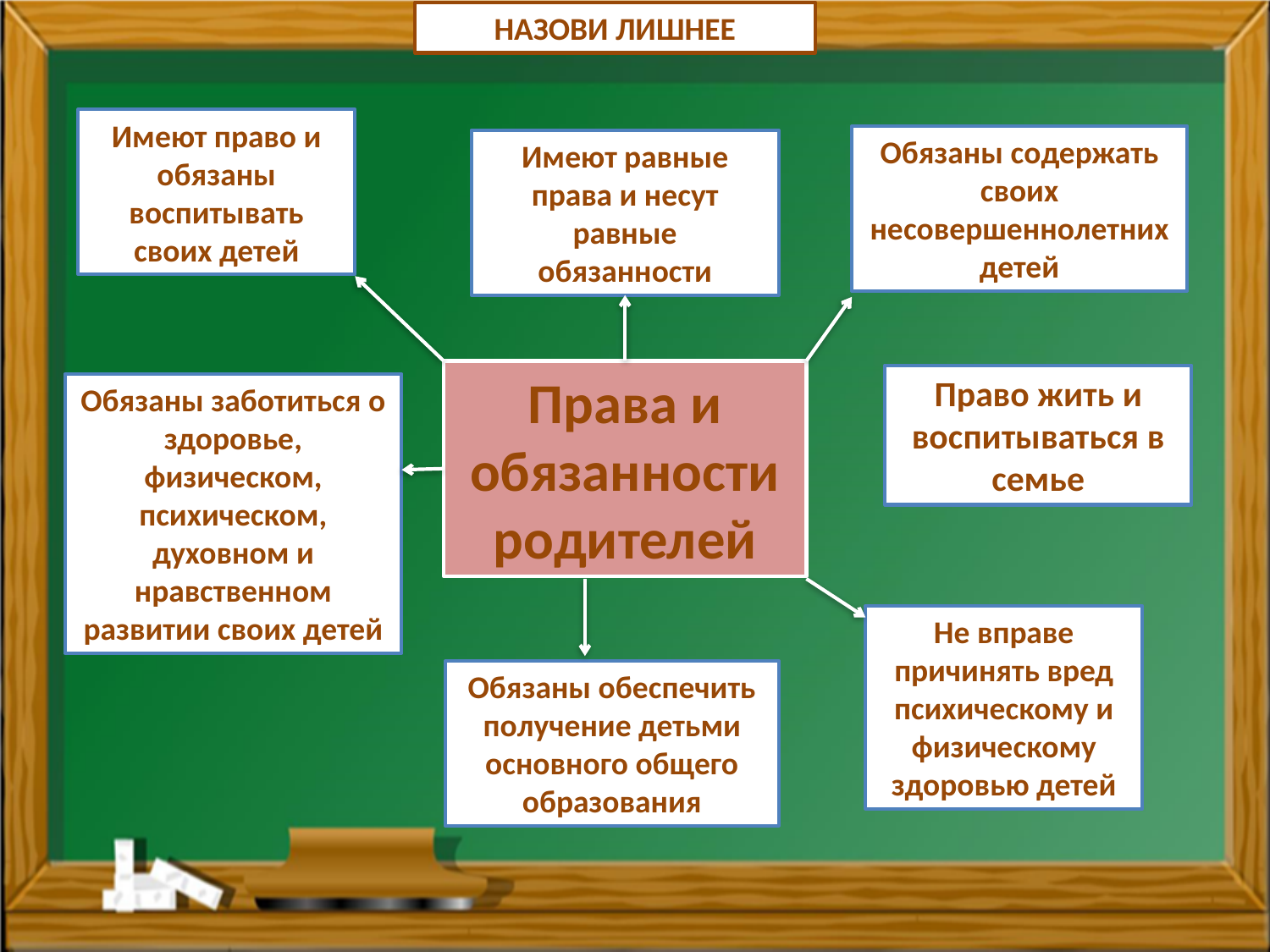

НАЗОВИ ЛИШНЕЕ
Имеют право и обязаны воспитывать своих детей
Обязаны содержать своих несовершеннолетних детей
Имеют равные права и несут равные обязанности
Права и обязанности родителей
Право жить и воспитываться в семье
Обязаны заботиться о здоровье, физическом, психическом, духовном и нравственном развитии своих детей
Не вправе причинять вред психическому и физическому здоровью детей
Обязаны обеспечить получение детьми основного общего образования